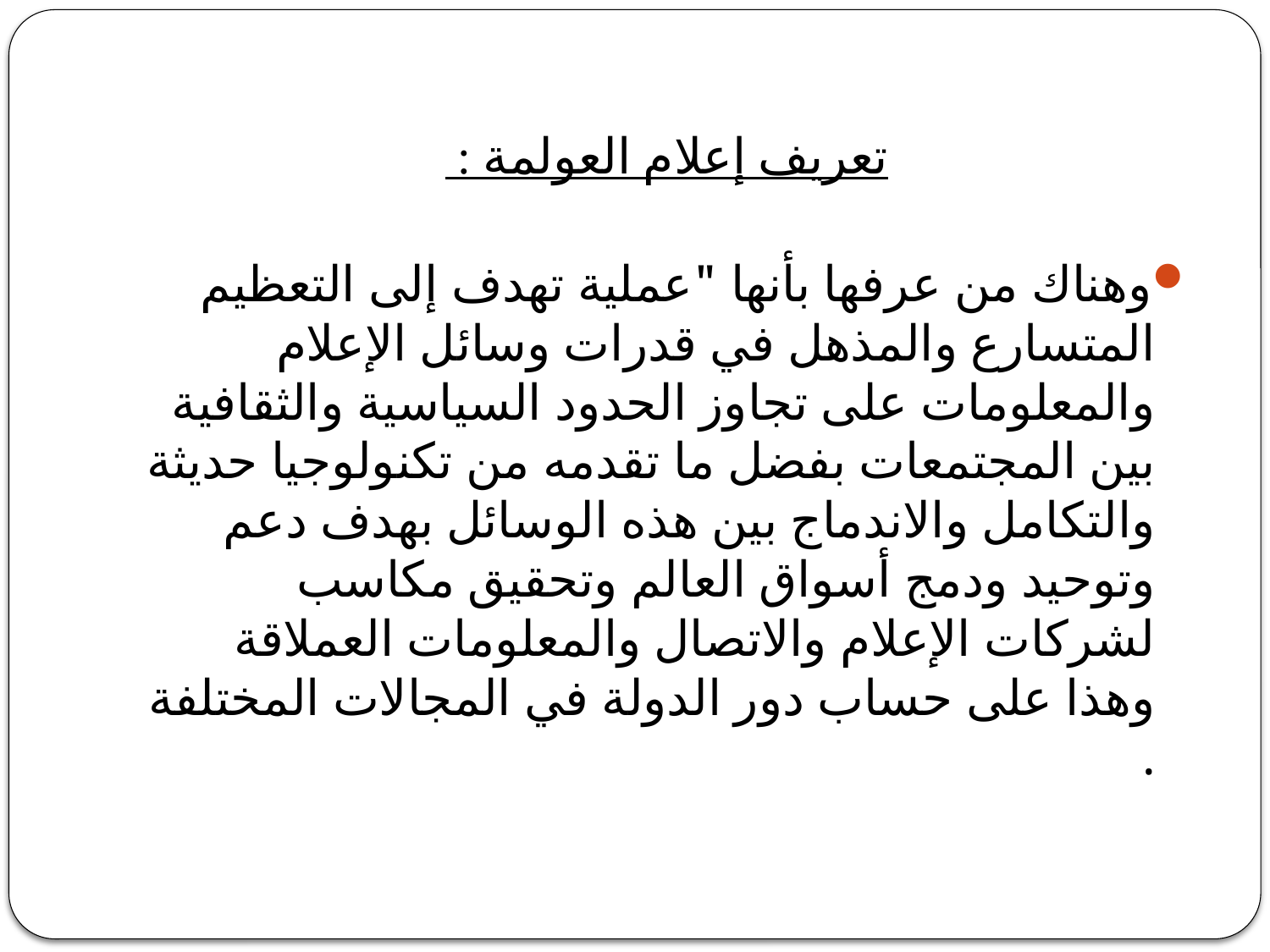

# تعريف إعلام العولمة :
وهناك من عرفها بأنها "عملية تهدف إلى التعظيم المتسارع والمذهل في قدرات وسائل الإعلام والمعلومات على تجاوز الحدود السياسية والثقافية بين المجتمعات بفضل ما تقدمه من تكنولوجيا حديثة والتكامل والاندماج بين هذه الوسائل بهدف دعم وتوحيد ودمج أسواق العالم وتحقيق مكاسب لشركات الإعلام والاتصال والمعلومات العملاقة وهذا على حساب دور الدولة في المجالات المختلفة .